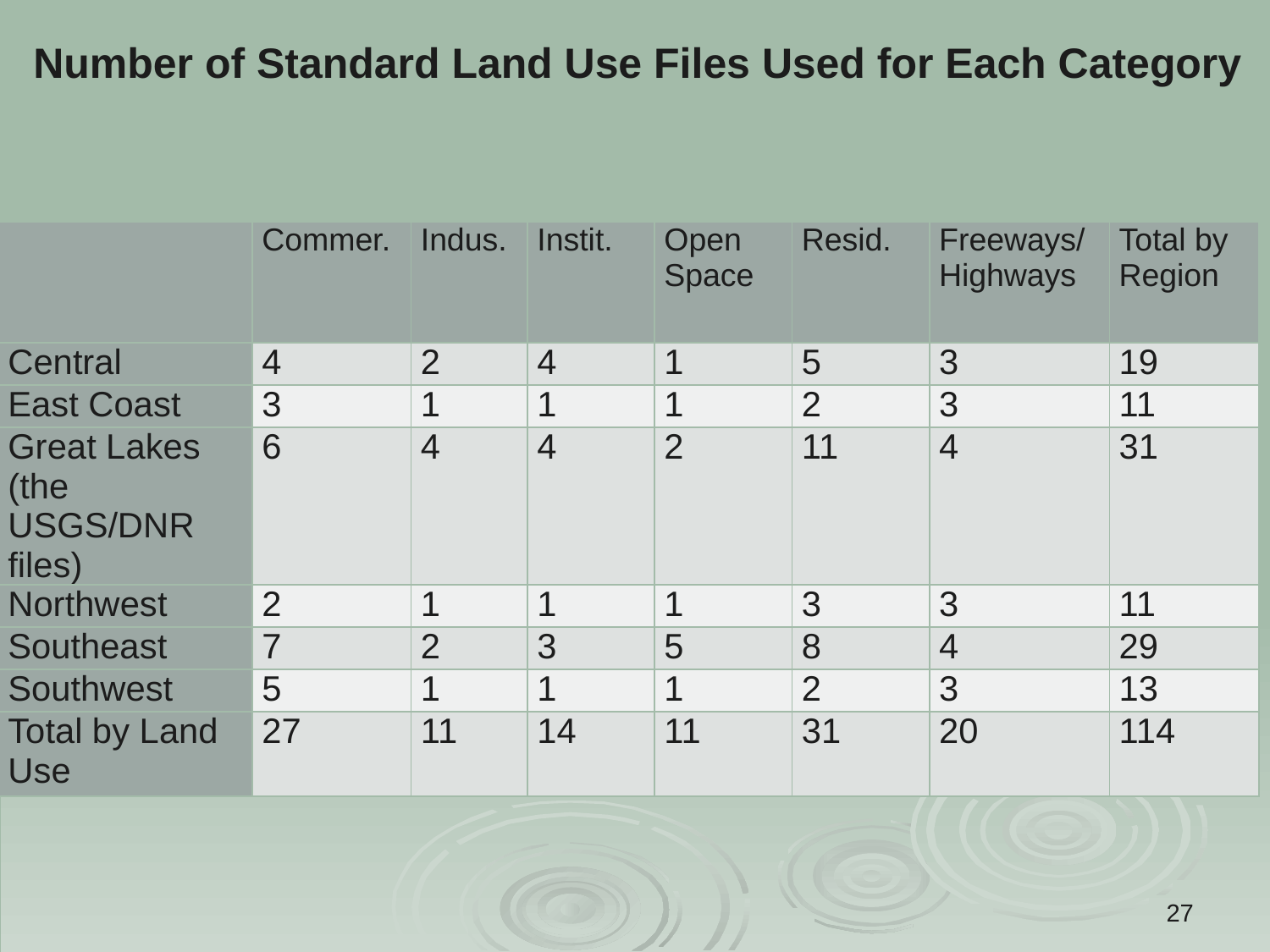

Number of Standard Land Use Files Used for Each Category
|  | Commer. | Indus. | Instit. | Open Space | Resid. | Freeways/Highways | Total by Region |
| --- | --- | --- | --- | --- | --- | --- | --- |
| Central | 4 | 2 | 4 | 1 | 5 | 3 | 19 |
| East Coast | 3 | 1 | 1 | 1 | 2 | 3 | 11 |
| Great Lakes (the USGS/DNR files) | 6 | 4 | 4 | 2 | 11 | 4 | 31 |
| Northwest | 2 | 1 | 1 | 1 | 3 | 3 | 11 |
| Southeast | 7 | 2 | 3 | 5 | 8 | 4 | 29 |
| Southwest | 5 | 1 | 1 | 1 | 2 | 3 | 13 |
| Total by Land Use | 27 | 11 | 14 | 11 | 31 | 20 | 114 |
27